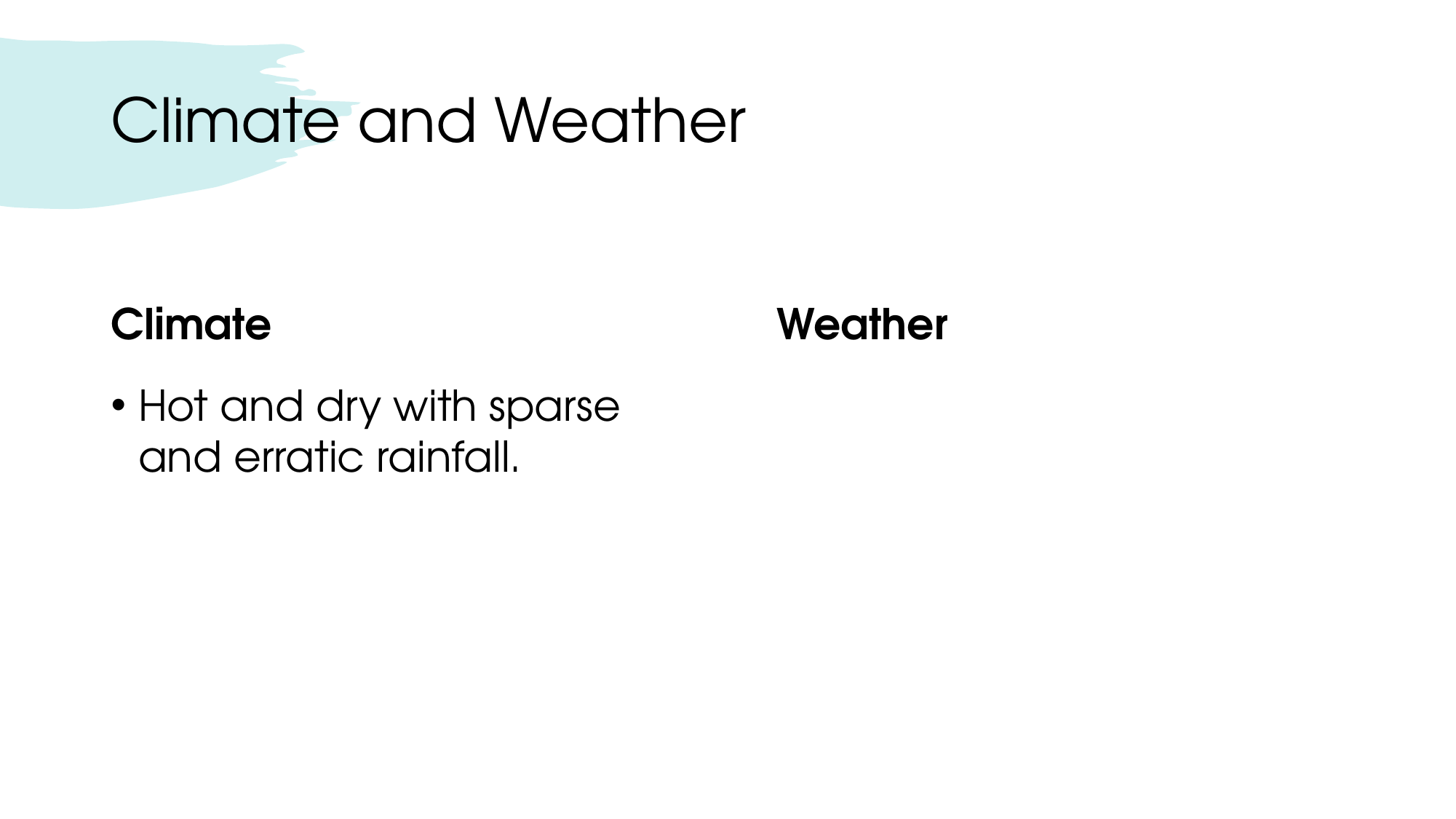

# Climate and Weather
Climate
Weather
Hot and dry with sparse and erratic rainfall.